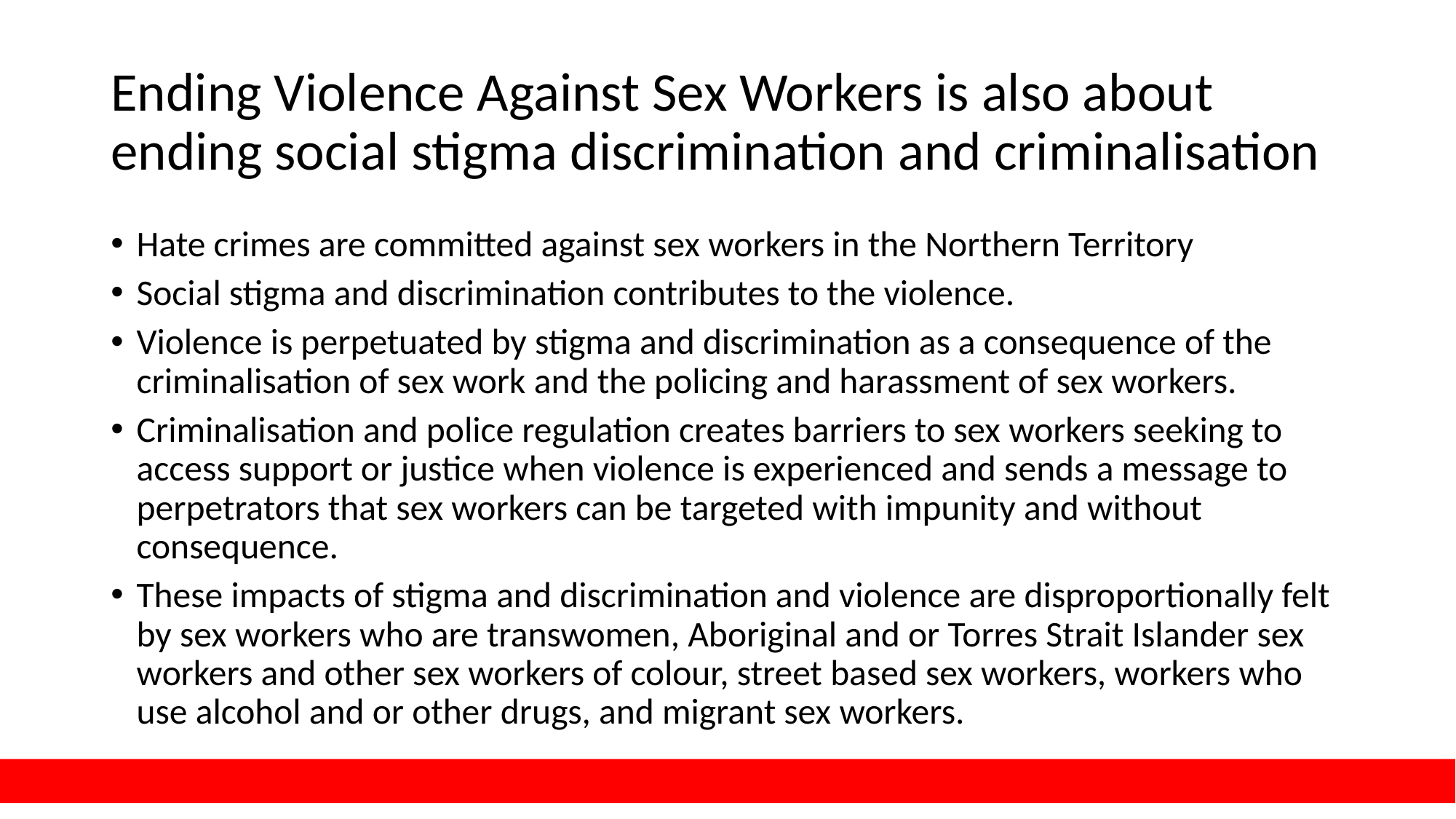

# Ending Violence Against Sex Workers is also about ending social stigma discrimination and criminalisation
Hate crimes are committed against sex workers in the Northern Territory
Social stigma and discrimination contributes to the violence.
Violence is perpetuated by stigma and discrimination as a consequence of the criminalisation of sex work and the policing and harassment of sex workers.
Criminalisation and police regulation creates barriers to sex workers seeking to access support or justice when violence is experienced and sends a message to perpetrators that sex workers can be targeted with impunity and without consequence.
These impacts of stigma and discrimination and violence are disproportionally felt by sex workers who are transwomen, Aboriginal and or Torres Strait Islander sex workers and other sex workers of colour, street based sex workers, workers who use alcohol and or other drugs, and migrant sex workers.